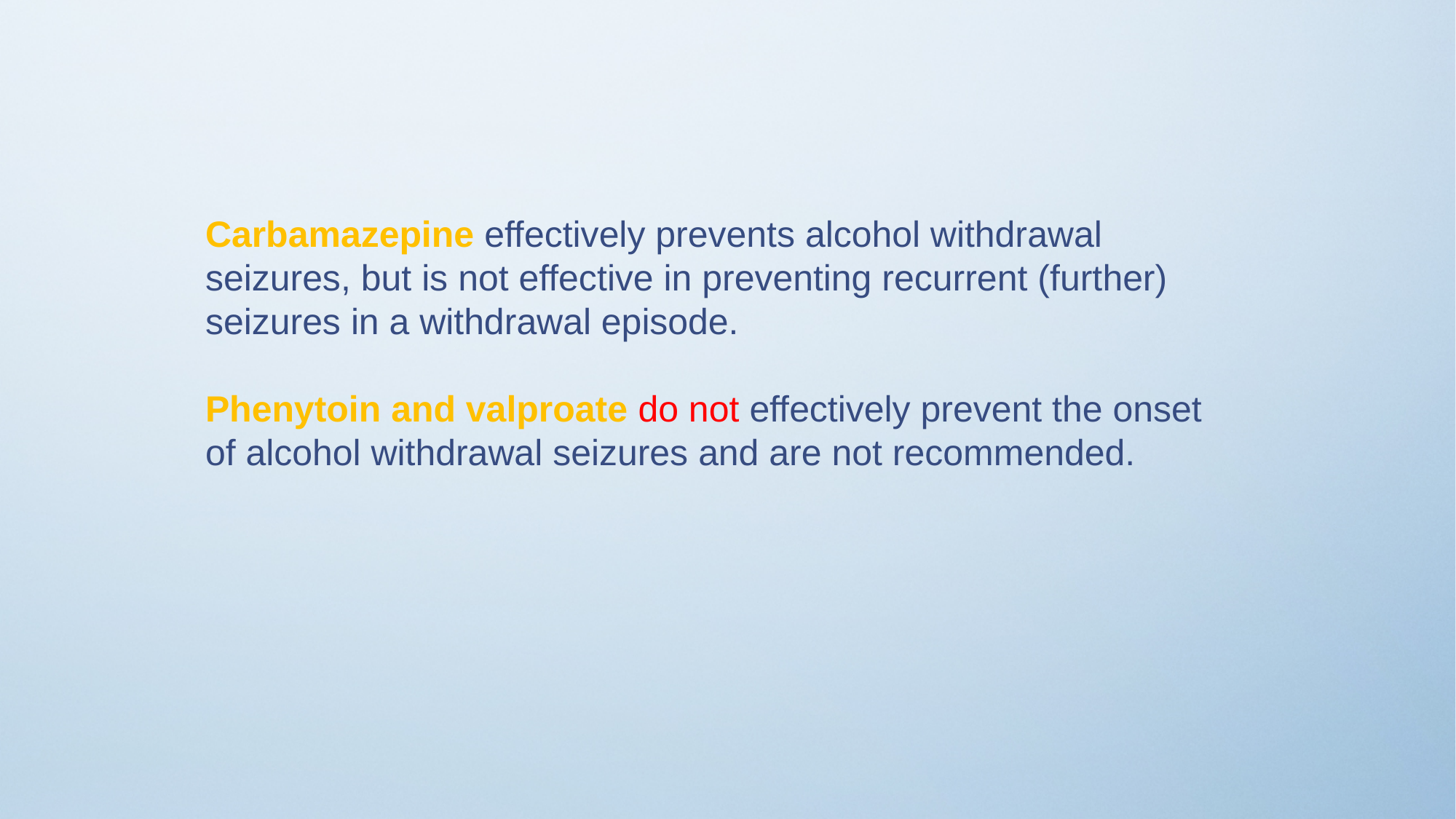

Carbamazepine effectively prevents alcohol withdrawal seizures, but is not effective in preventing recurrent (further) seizures in a withdrawal episode.

Phenytoin and valproate do not effectively prevent the onset of alcohol withdrawal seizures and are not recommended.